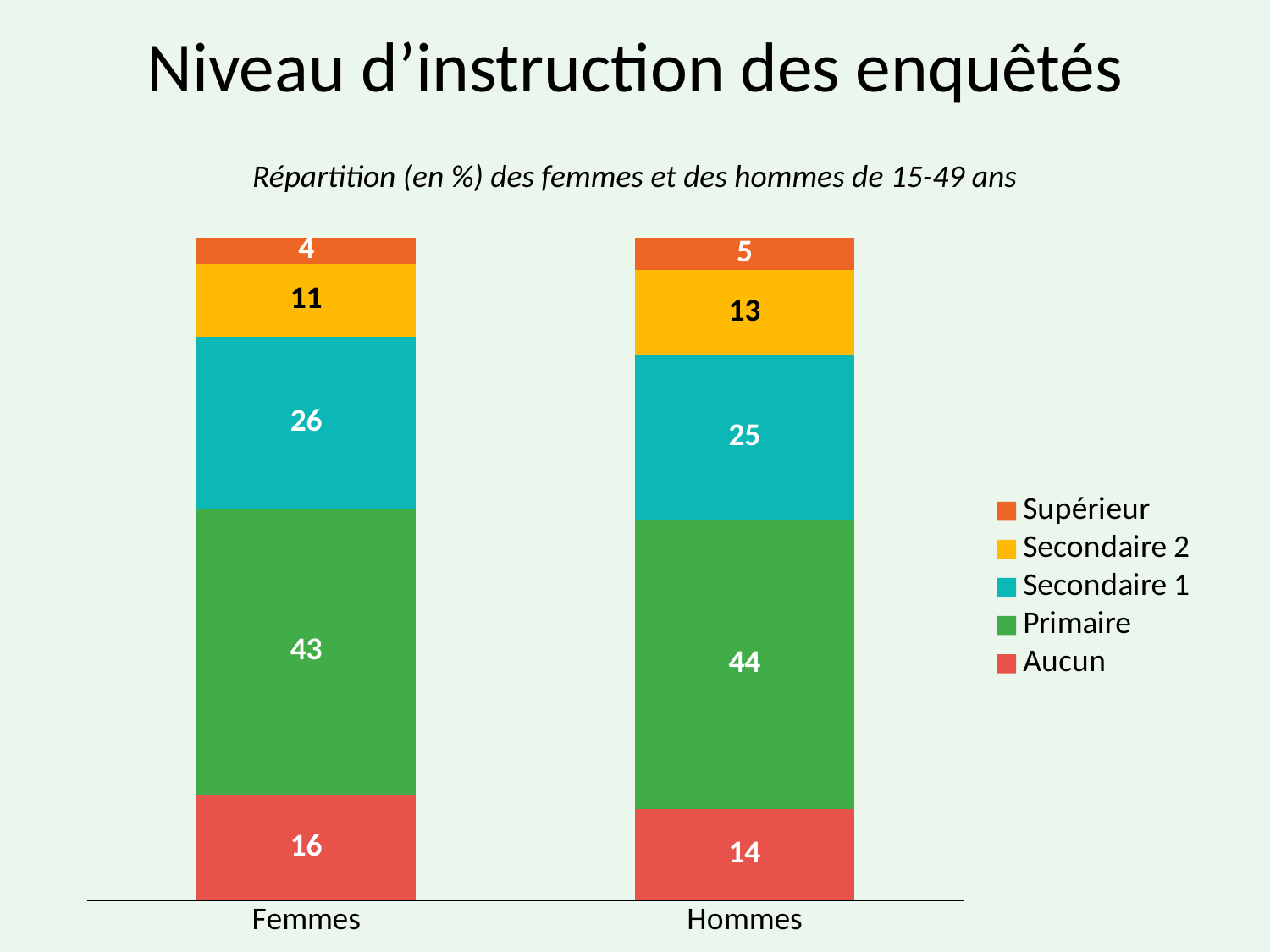

# Niveau d’instruction des enquêtés
Répartition (en %) des femmes et des hommes de 15-49 ans

### Chart

| Category | Aucun  | Primaire | Secondaire 1 | Secondaire 2 | Supérieur |
|---|---|---|---|---|---|
| Femmes | 16.0 | 43.0 | 26.0 | 11.0 | 4.0 |
| Hommes | 14.0 | 44.0 | 25.0 | 13.0 | 5.0 |